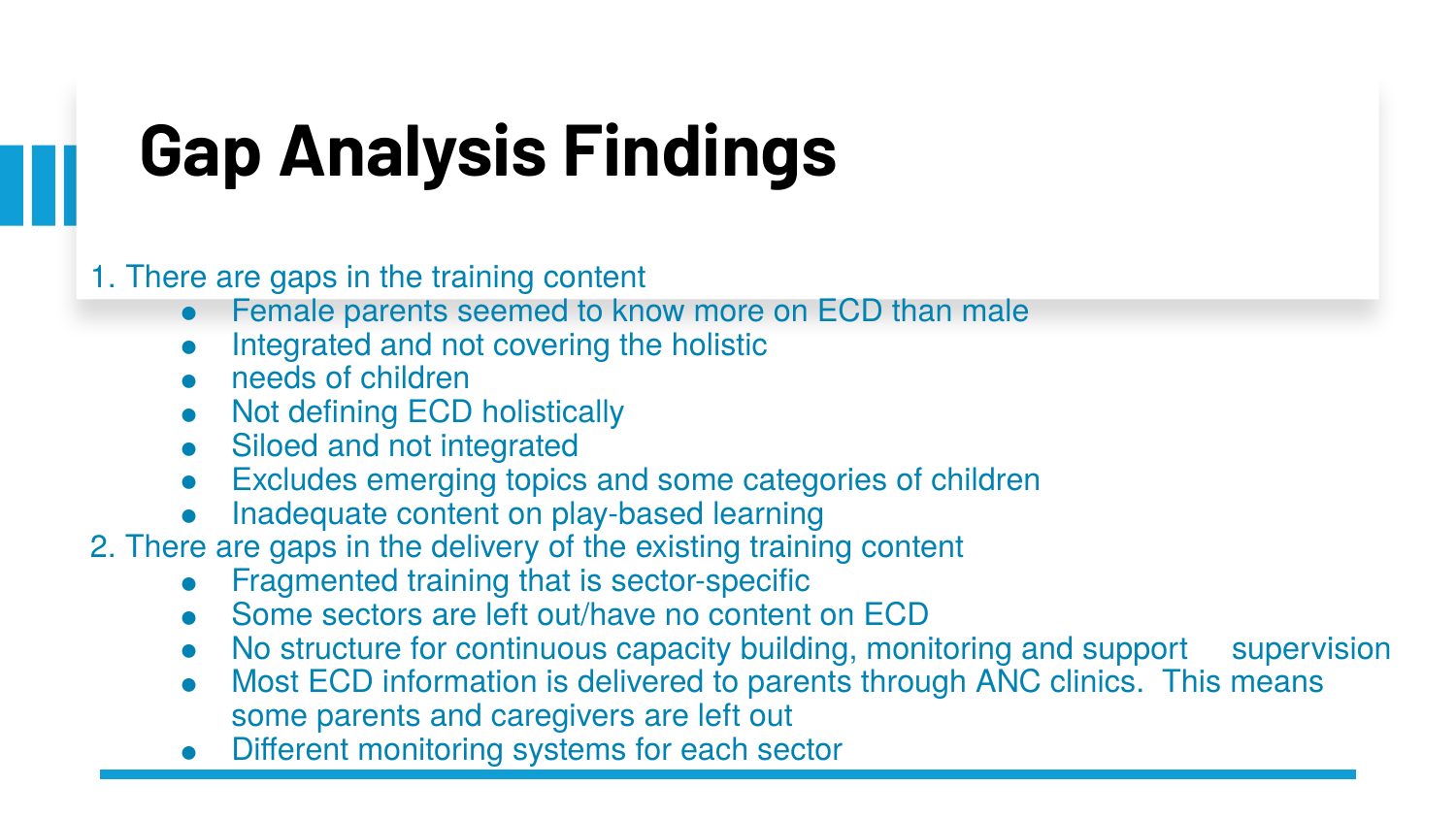

# Gap Analysis Findings

There are gaps in the training content
Female parents seemed to know more on ECD than male
Integrated and not covering the holistic
needs of children
Not defining ECD holistically
Siloed and not integrated
Excludes emerging topics and some categories of children
Inadequate content on play-based learning
2. There are gaps in the delivery of the existing training content
Fragmented training that is sector-specific
Some sectors are left out/have no content on ECD
No structure for continuous capacity building, monitoring and support     supervision
Most ECD information is delivered to parents through ANC clinics.  This means some parents and caregivers are left out
Different monitoring systems for each sector